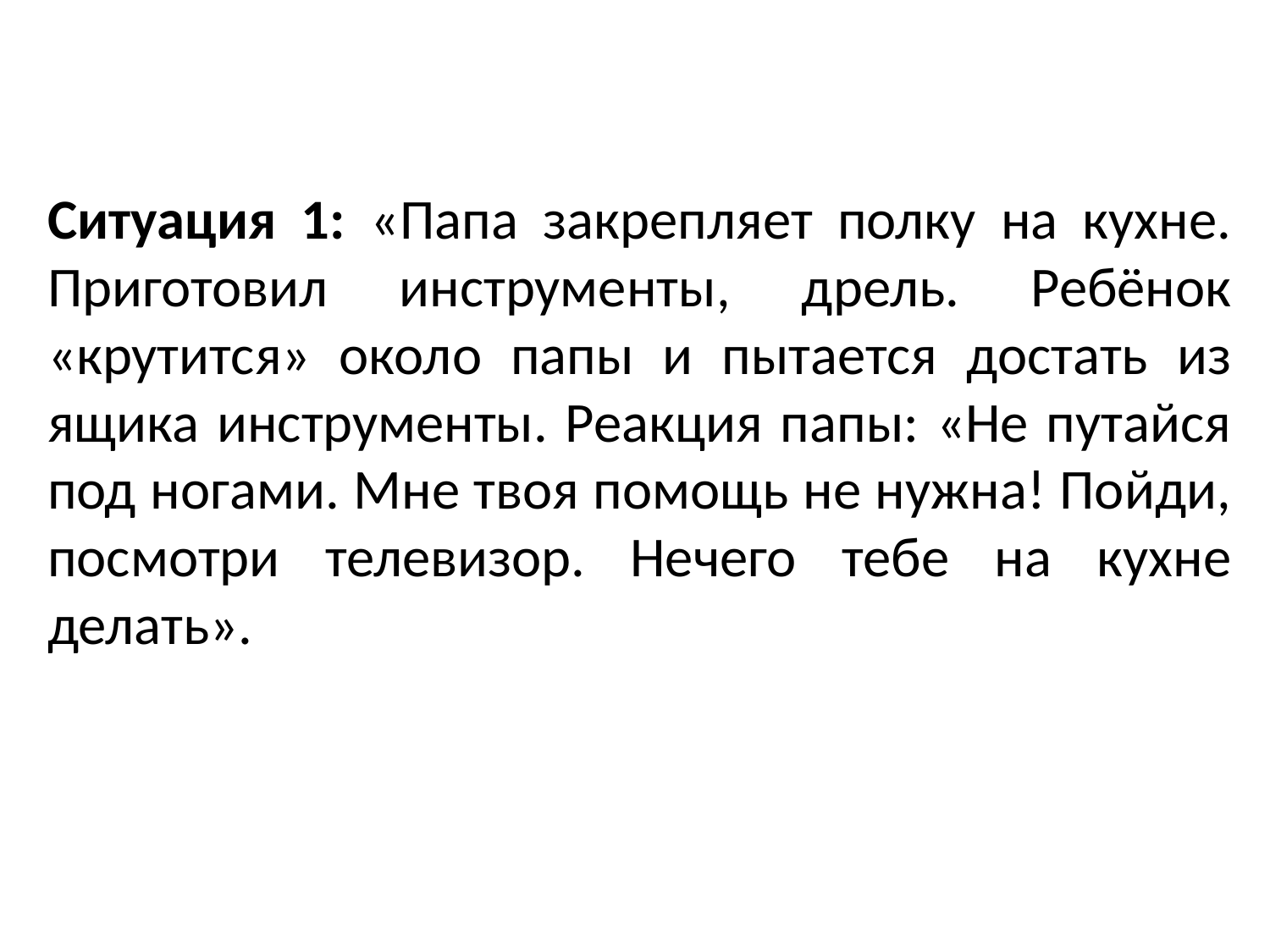

Ситуация 1: «Папа закрепляет полку на кухне. Приготовил инструменты, дрель. Ребёнок «крутится» около папы и пытается достать из ящика инструменты. Реакция папы: «Не путайся под ногами. Мне твоя помощь не нужна! Пойди, посмотри телевизор. Нечего тебе на кухне делать».